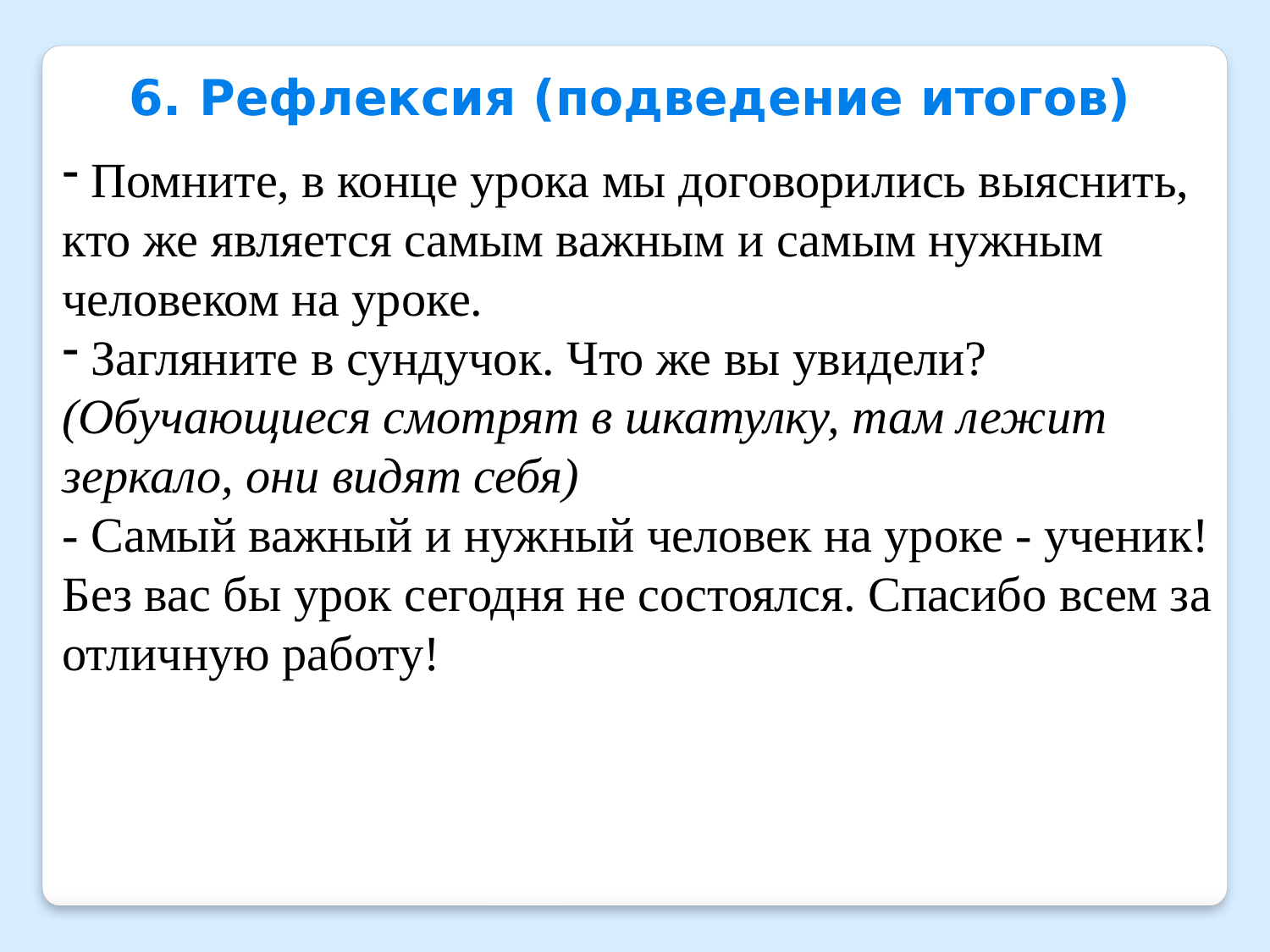

6. Рефлексия (подведение итогов)
 Помните, в конце урока мы договорились выяснить, кто же является самым важным и самым нужным человеком на уроке.
 Загляните в сундучок. Что же вы увидели?
(Обучающиеся смотрят в шкатулку, там лежит зеркало, они видят себя)
- Самый важный и нужный человек на уроке - ученик! Без вас бы урок сегодня не состоялся. Спасибо всем за отличную работу!